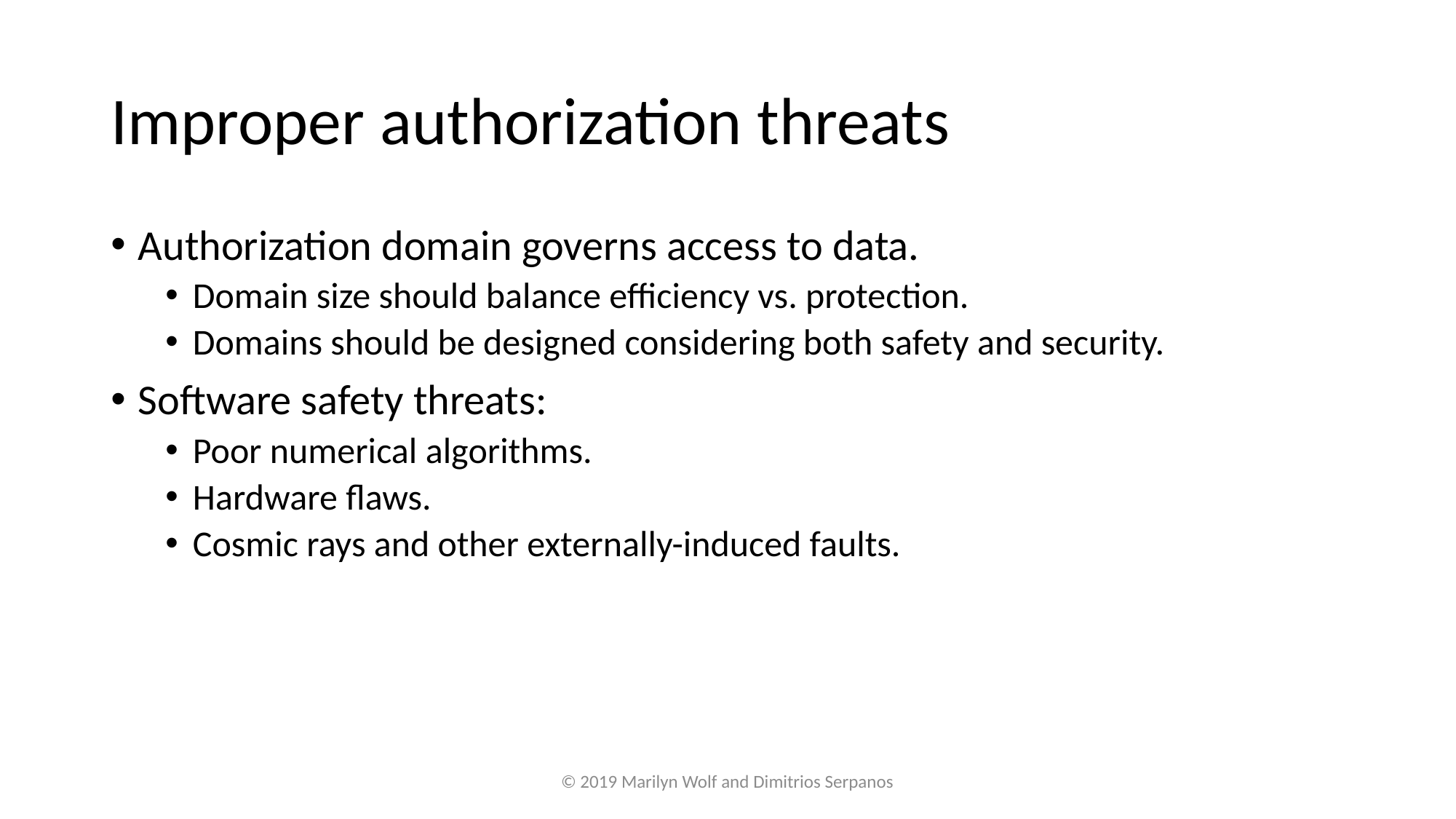

# Improper authorization threats
Authorization domain governs access to data.
Domain size should balance efficiency vs. protection.
Domains should be designed considering both safety and security.
Software safety threats:
Poor numerical algorithms.
Hardware flaws.
Cosmic rays and other externally-induced faults.
© 2019 Marilyn Wolf and Dimitrios Serpanos